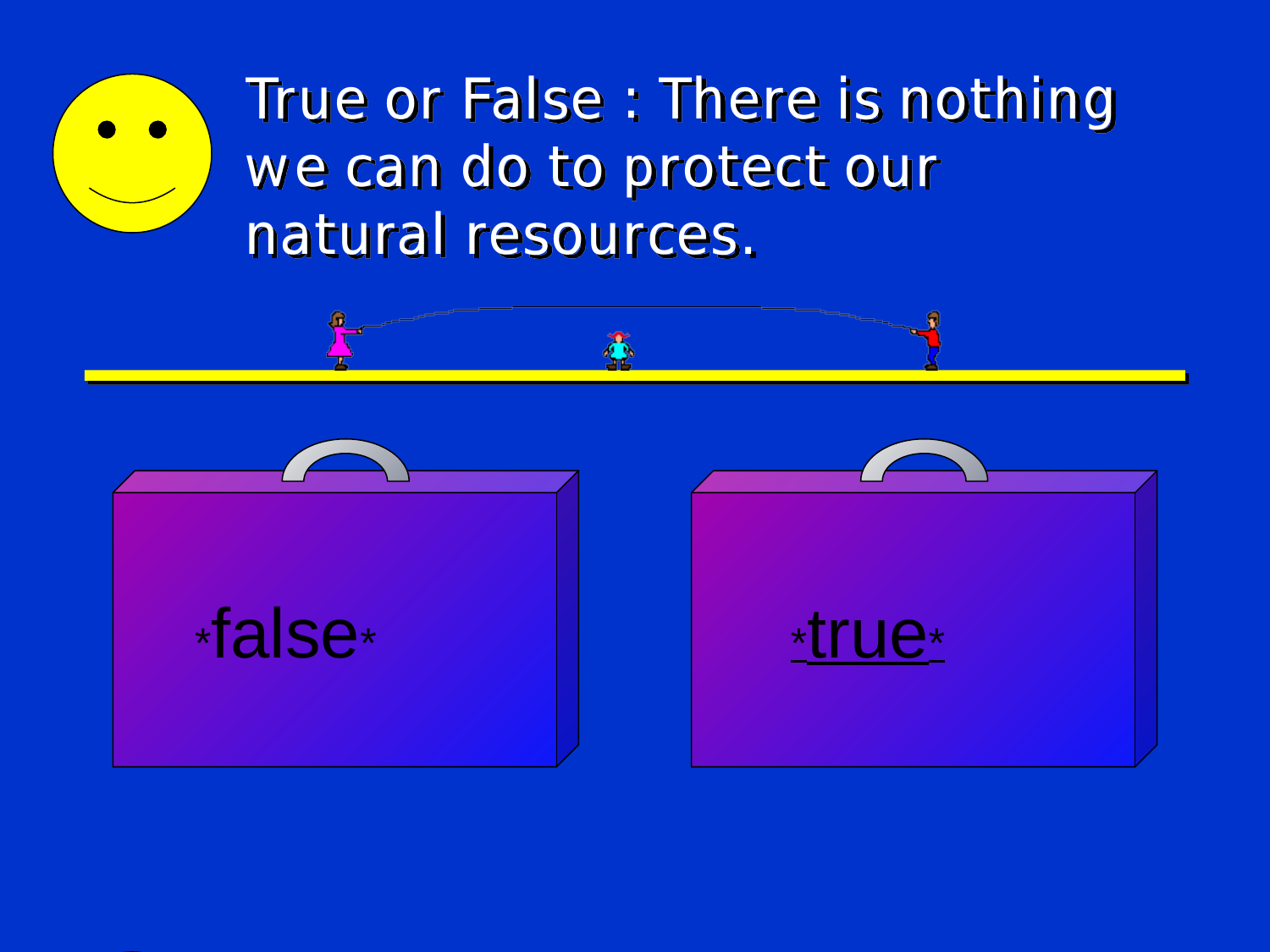

# True or False : There is nothing we can do to protect our natural resources.
*false*
*true*